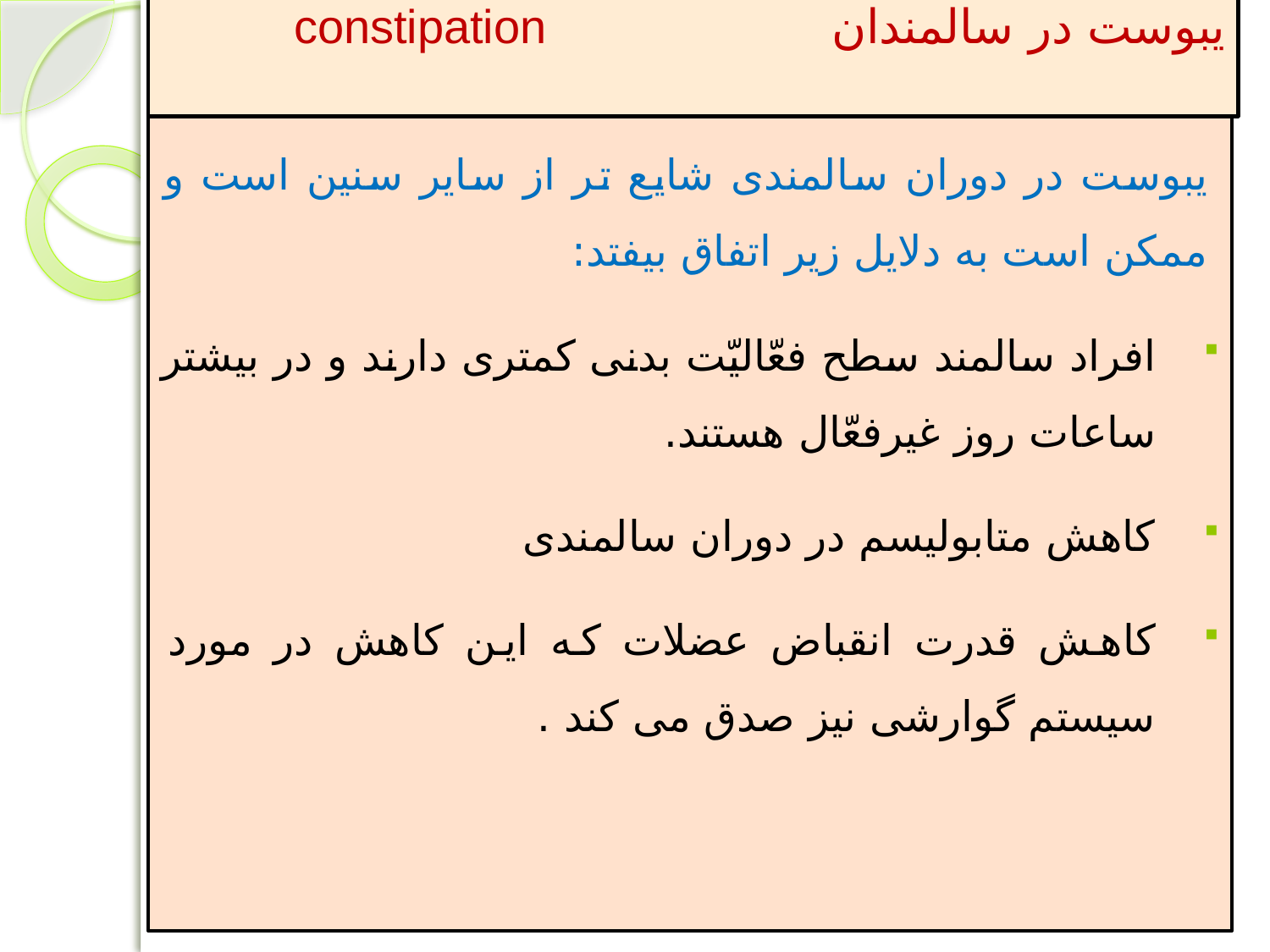

# یبوست در سالمندان                   constipation
یبوست در دوران سالمندی شایع تر از سایر سنین است و ممکن است به دلایل زیر اتفاق بیفتد:
افراد سالمند سطح فعّالیّت بدنی کمتری دارند و در بیشتر ساعات روز غیرفعّال هستند.
کاهش متابولیسم در دوران سالمندی
کاهش قدرت انقباض عضلات که این کاهش در مورد سیستم گوارشی نیز صدق می کند .